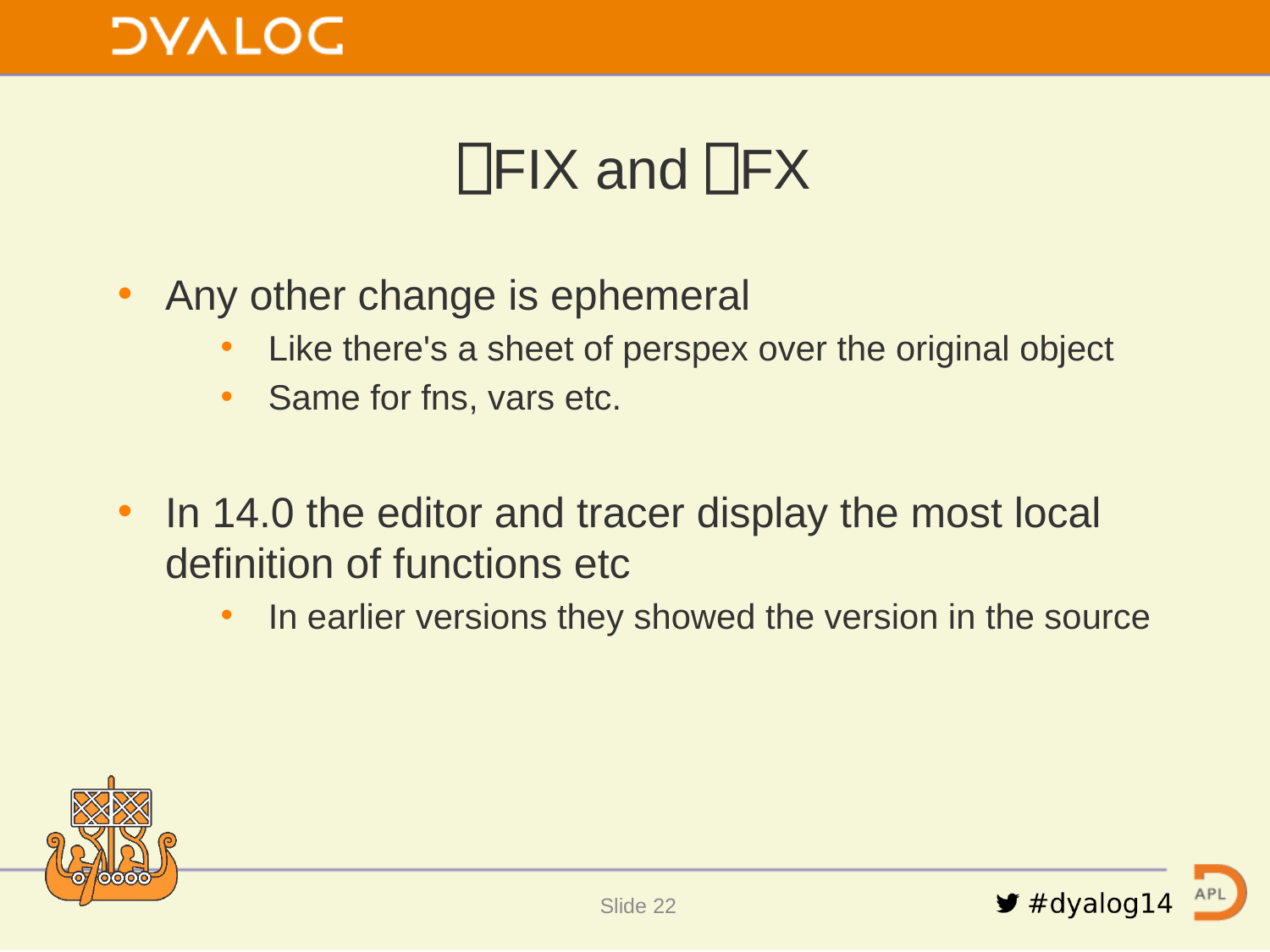

⎕FIX and ⎕FX

Any other change is ephemeral
Like there's a sheet of perspex over the original object
Same for fns, vars etc.

In 14.0 the editor and tracer display the most local definition of functions etc
In earlier versions they showed the version in the source

Slide 22